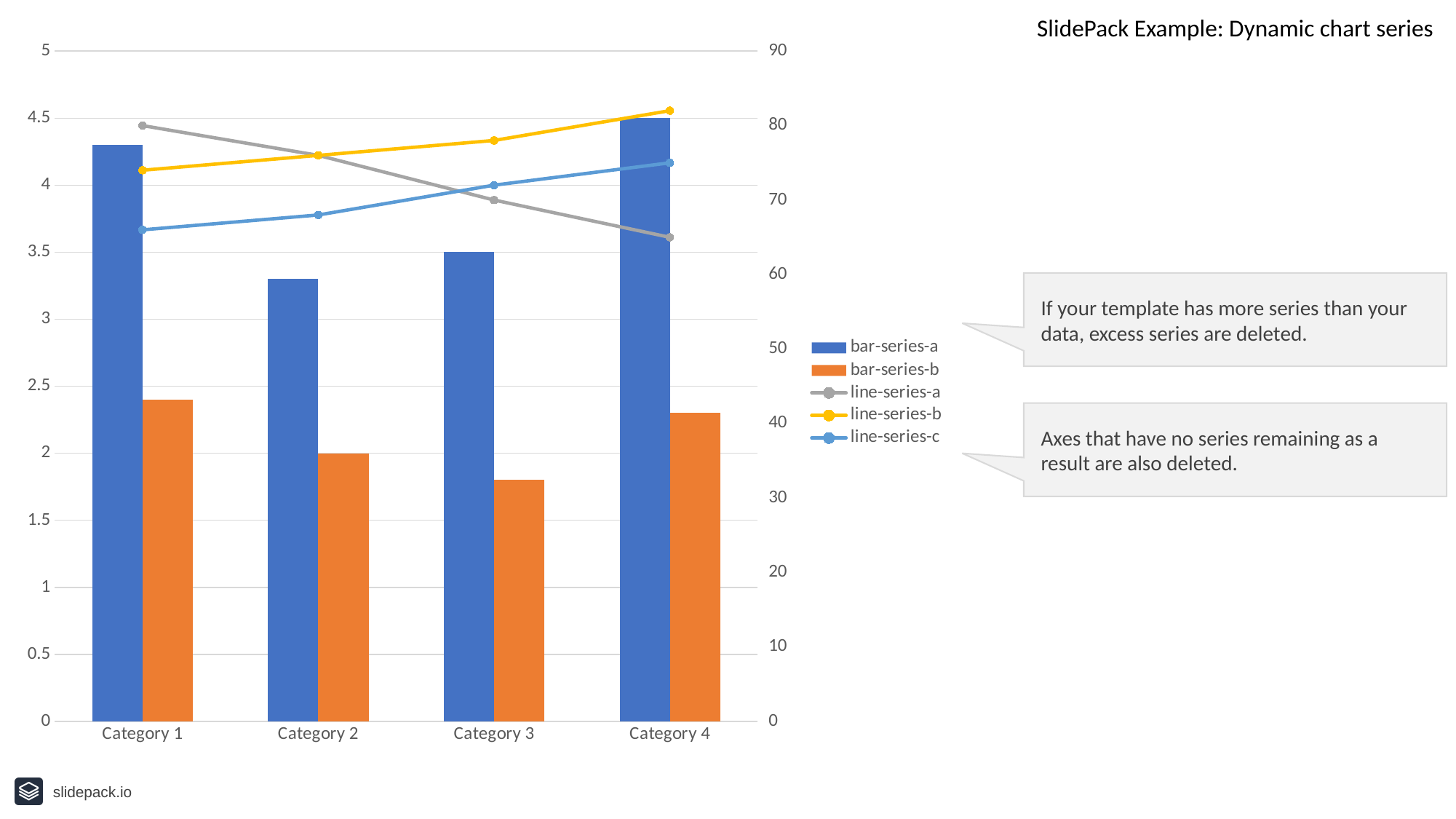

SlidePack Example: Dynamic chart series

### Chart

| Category | bar-series-a | bar-series-b | line-series-a | line-series-b | line-series-c |
|---|---|---|---|---|---|
| Category 1 | 4.3 | 2.4 | 80.0 | 74.0 | 66.0 |
| Category 2 | 3.3 | 2.0 | 76.0 | 76.0 | 68.0 |
| Category 3 | 3.5 | 1.8 | 70.0 | 78.0 | 72.0 |
| Category 4 | 4.5 | 2.3 | 65.0 | 82.0 | 75.0 |
If your template has more series than your data, excess series are deleted.
Axes that have no series remaining as a result are also deleted.